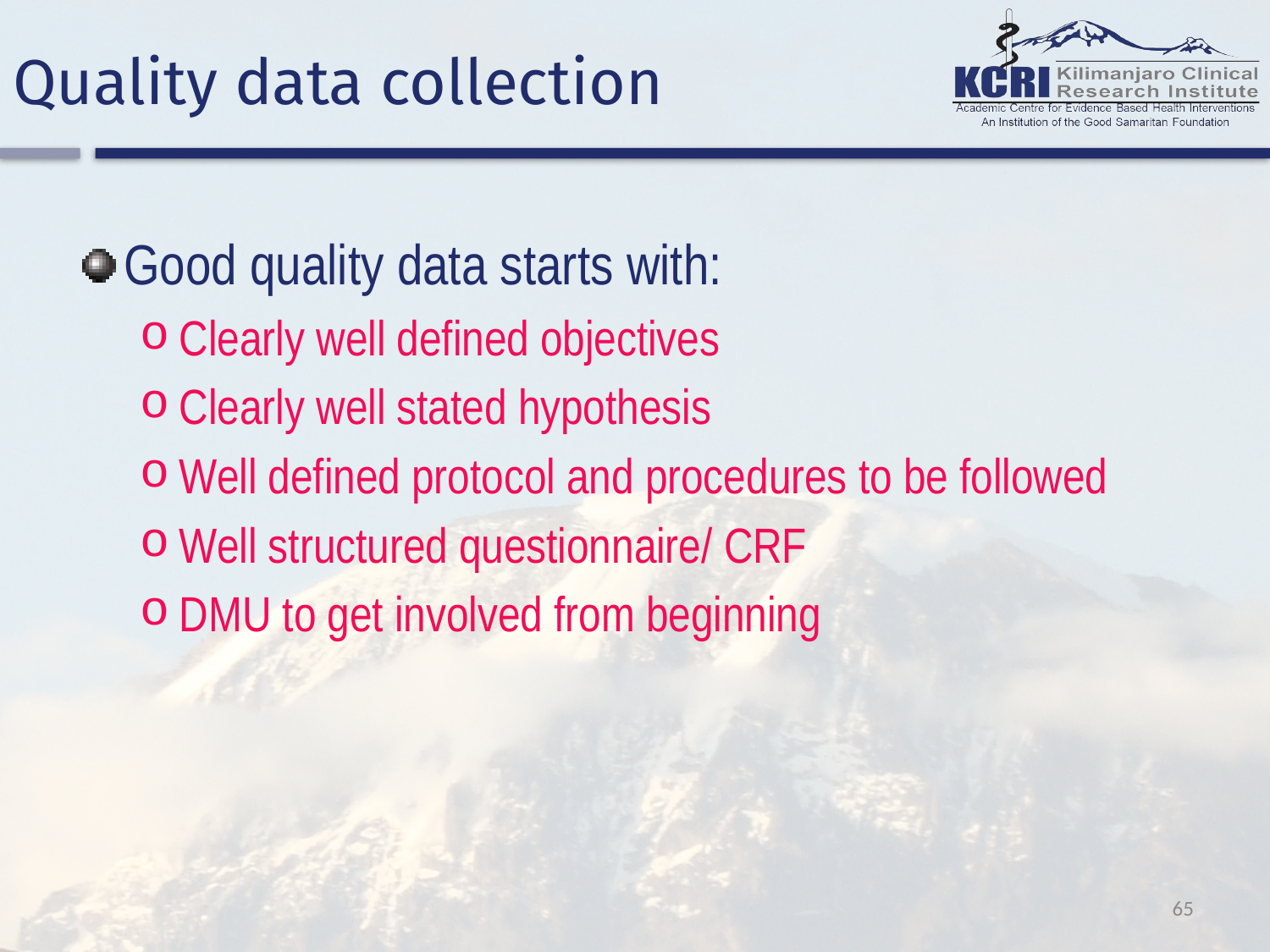

# Quality data collection
Good quality data starts with:
Clearly well defined objectives
Clearly well stated hypothesis
Well defined protocol and procedures to be followed
Well structured questionnaire/ CRF
DMU to get involved from beginning

65